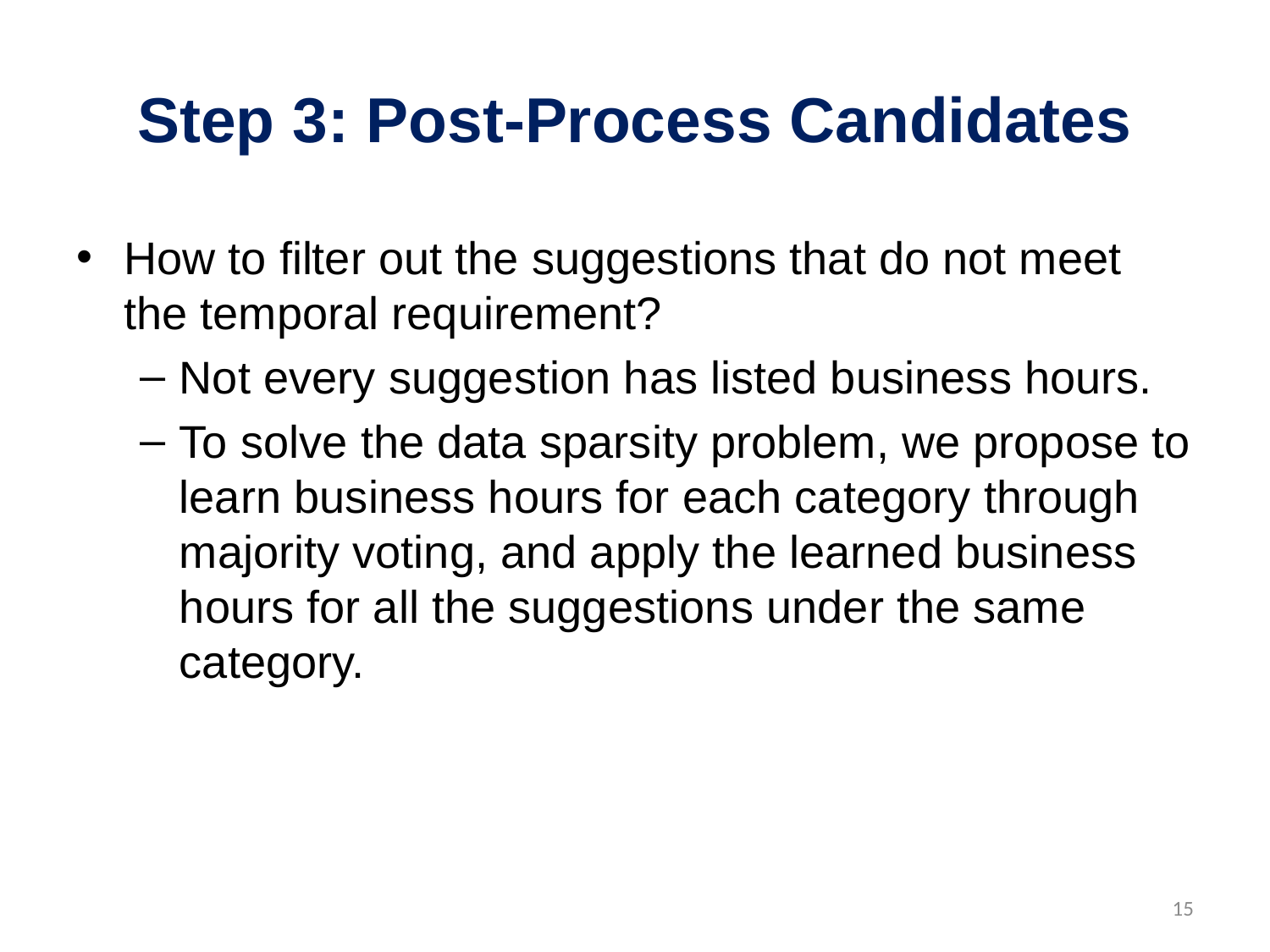

# Step 3: Post-Process Candidates
How to filter out the suggestions that do not meet the temporal requirement?
Not every suggestion has listed business hours.
To solve the data sparsity problem, we propose to learn business hours for each category through majority voting, and apply the learned business hours for all the suggestions under the same category.

15